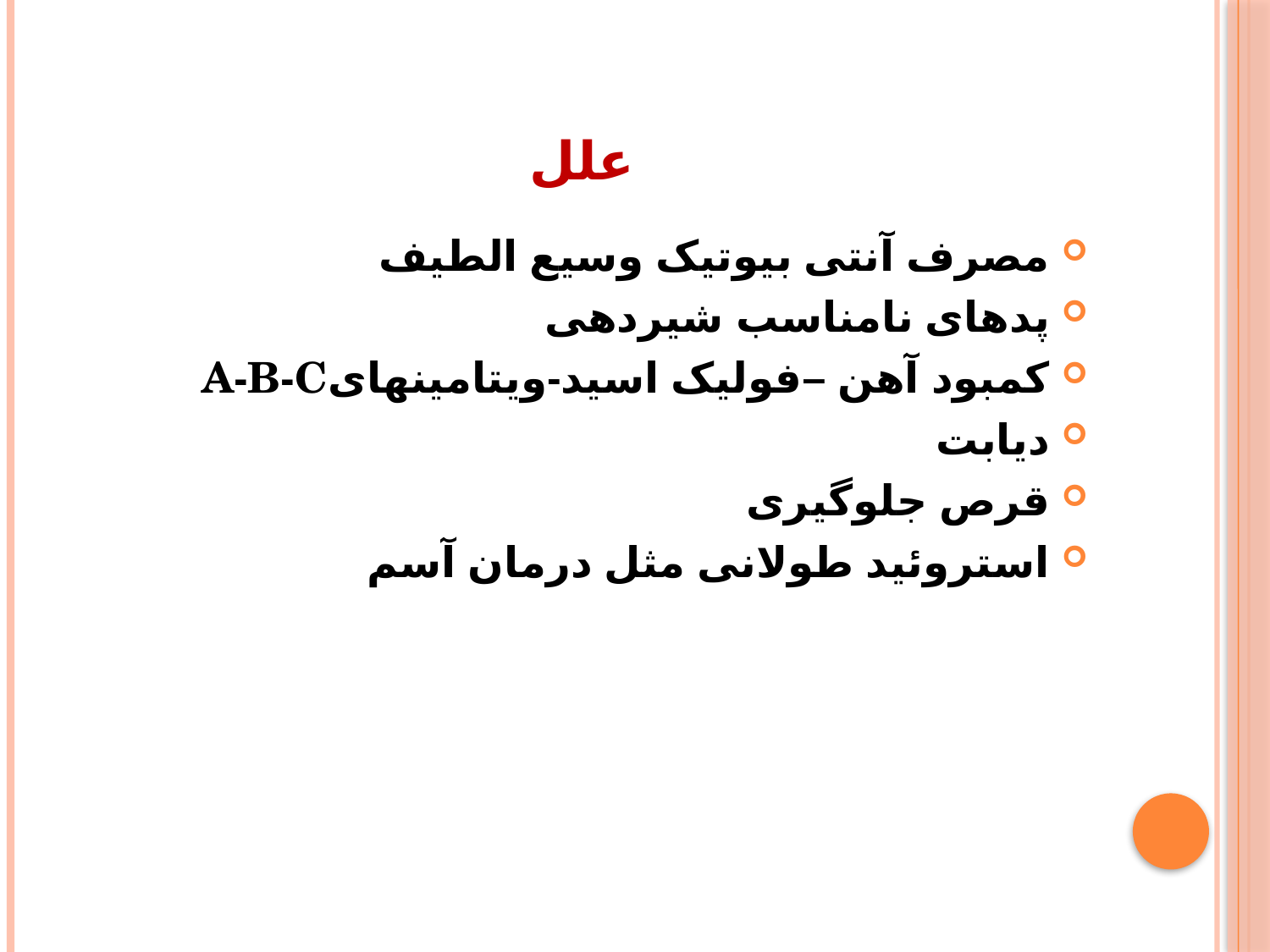

# علل
مصرف آنتی بیوتیک وسیع الطیف
پدهای نامناسب شیردهی
کمبود آهن –فولیک اسید-ویتامینهایA-B-C
دیابت
قرص جلوگیری
استروئید طولانی مثل درمان آسم